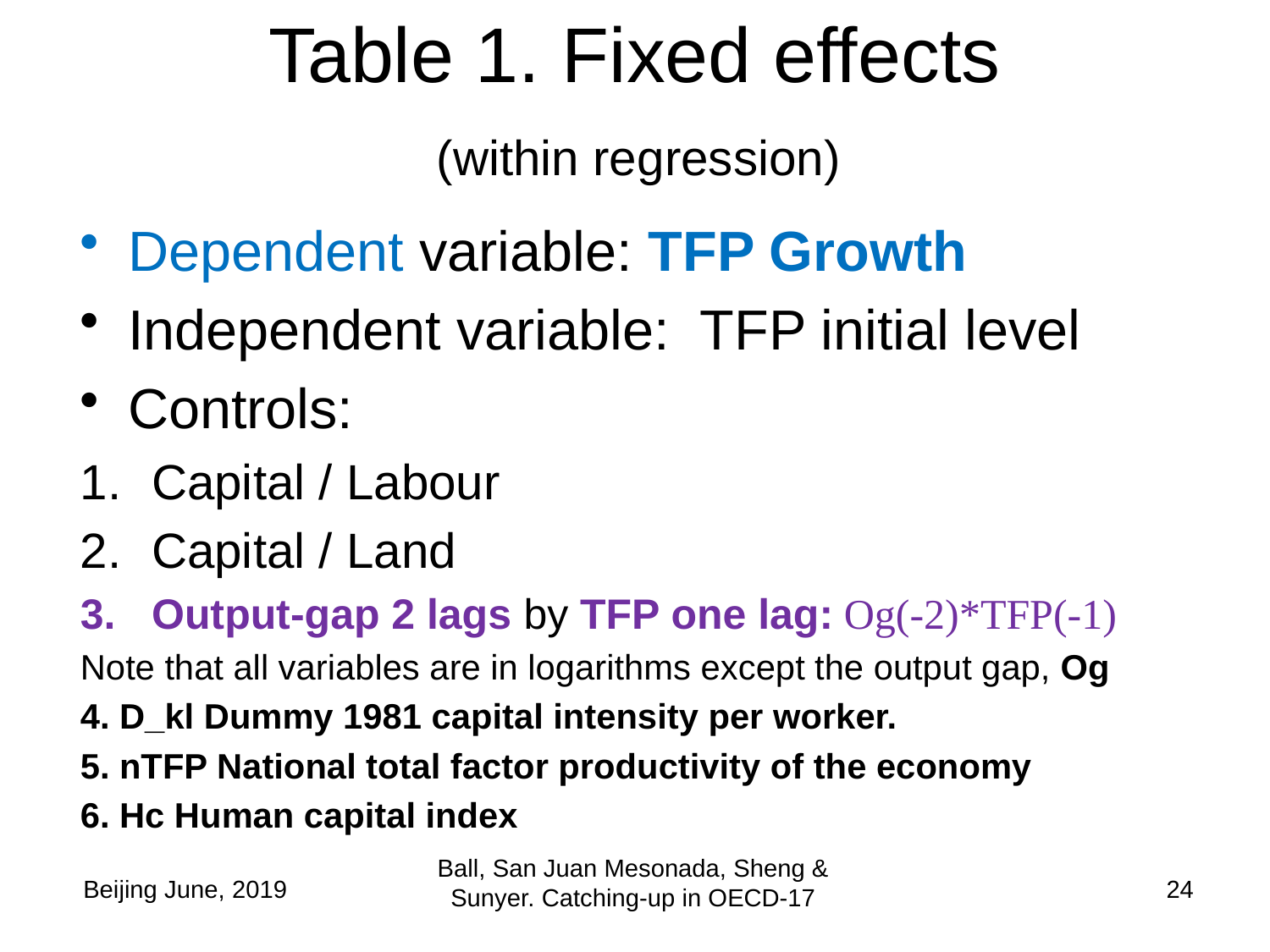

# Table 1. Fixed effects (within regression)
Dependent variable: TFP Growth
Independent variable:  TFP initial level
Controls:
Capital / Labour
Capital / Land
Output-gap 2 lags by TFP one lag: Og(-2)*TFP(-1)
Note that all variables are in logarithms except the output gap, Og
4. D_kl Dummy 1981 capital intensity per worker.
5. nTFP National total factor productivity of the economy
6. Hc Human capital index

Ball, San Juan Mesonada, Sheng & Sunyer. Catching-up in OECD-17
 Beijing June, 2019
24